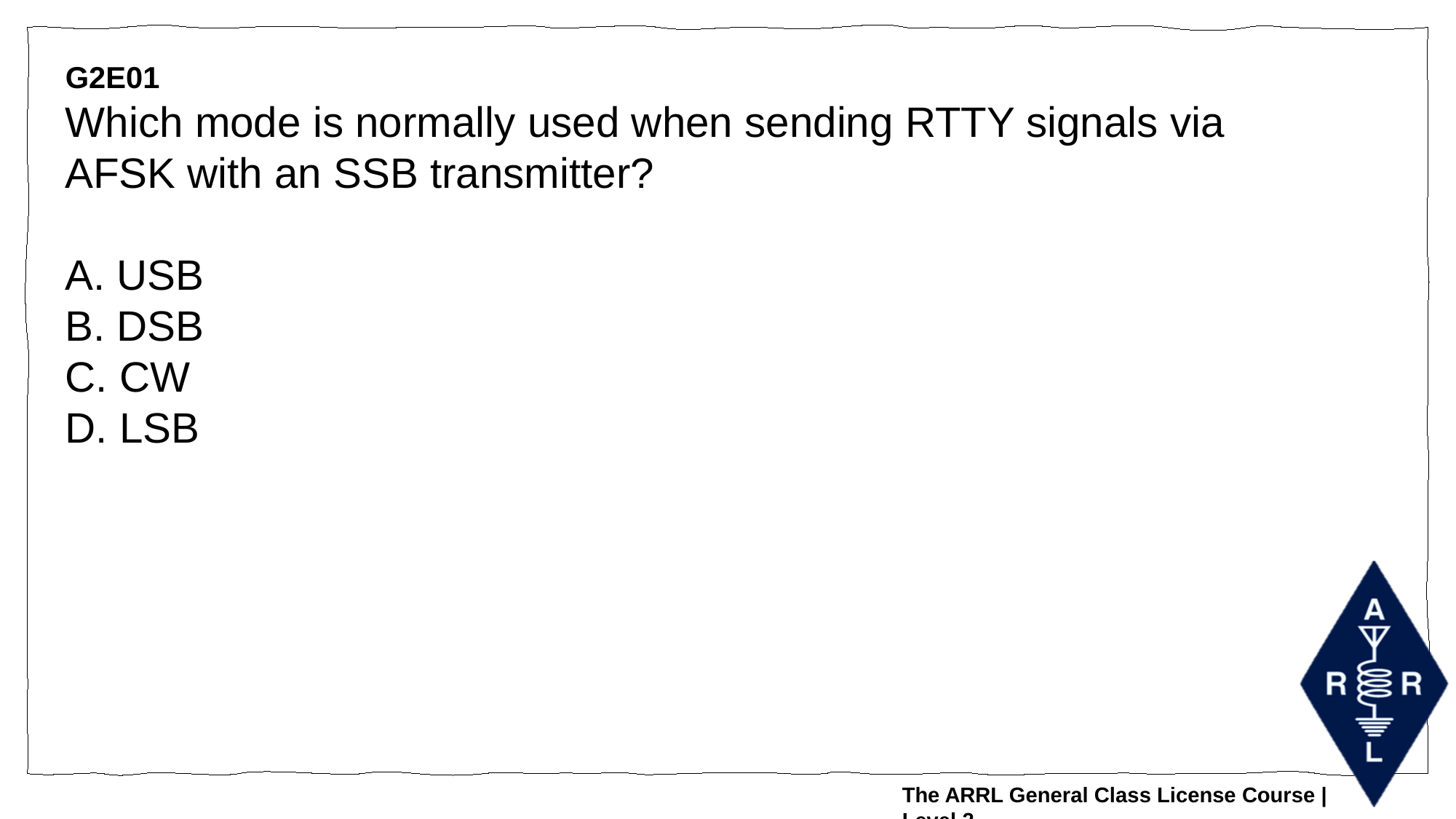

G2E01
Which mode is normally used when sending RTTY signals via AFSK with an SSB transmitter?

A. USB
B. DSB
C. CW
D. LSB